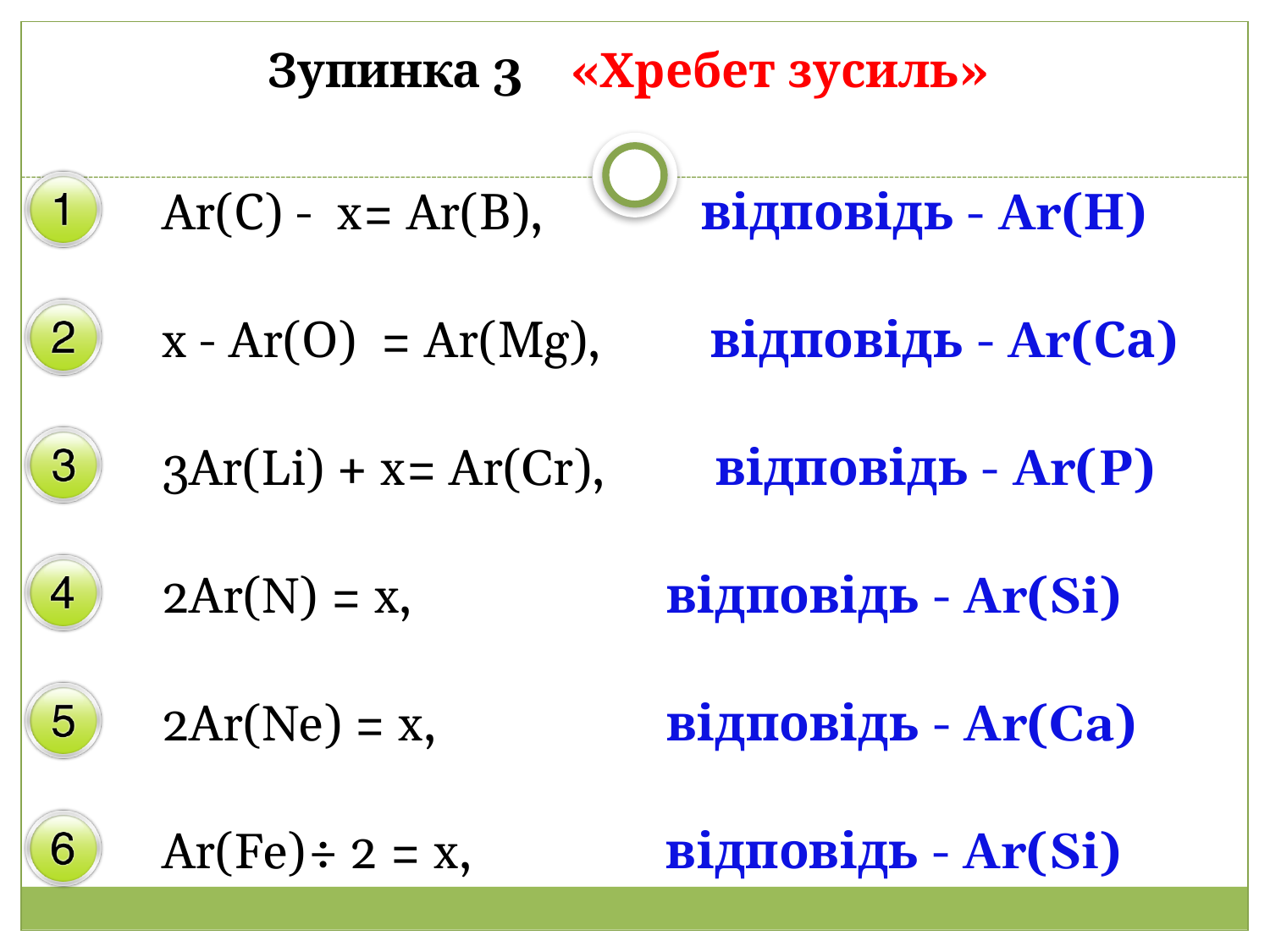

Зупинка 3    «Хребет зусиль»
Ar(С) -  x= Ar(В),             відповідь - Ar(Н)
x - Ar(О)  = Ar(Мg),         відповідь - Ar(Са)
3Ar(Li) + x= Ar(Cr),         відповідь - Ar(P)
2Ar(N) = x,                     відповідь - Ar(Si)
2Ar(Ne) = x,                   відповідь - Ar(Ca)
Ar(Fe)÷ 2 = x,                відповідь - Ar(Si)